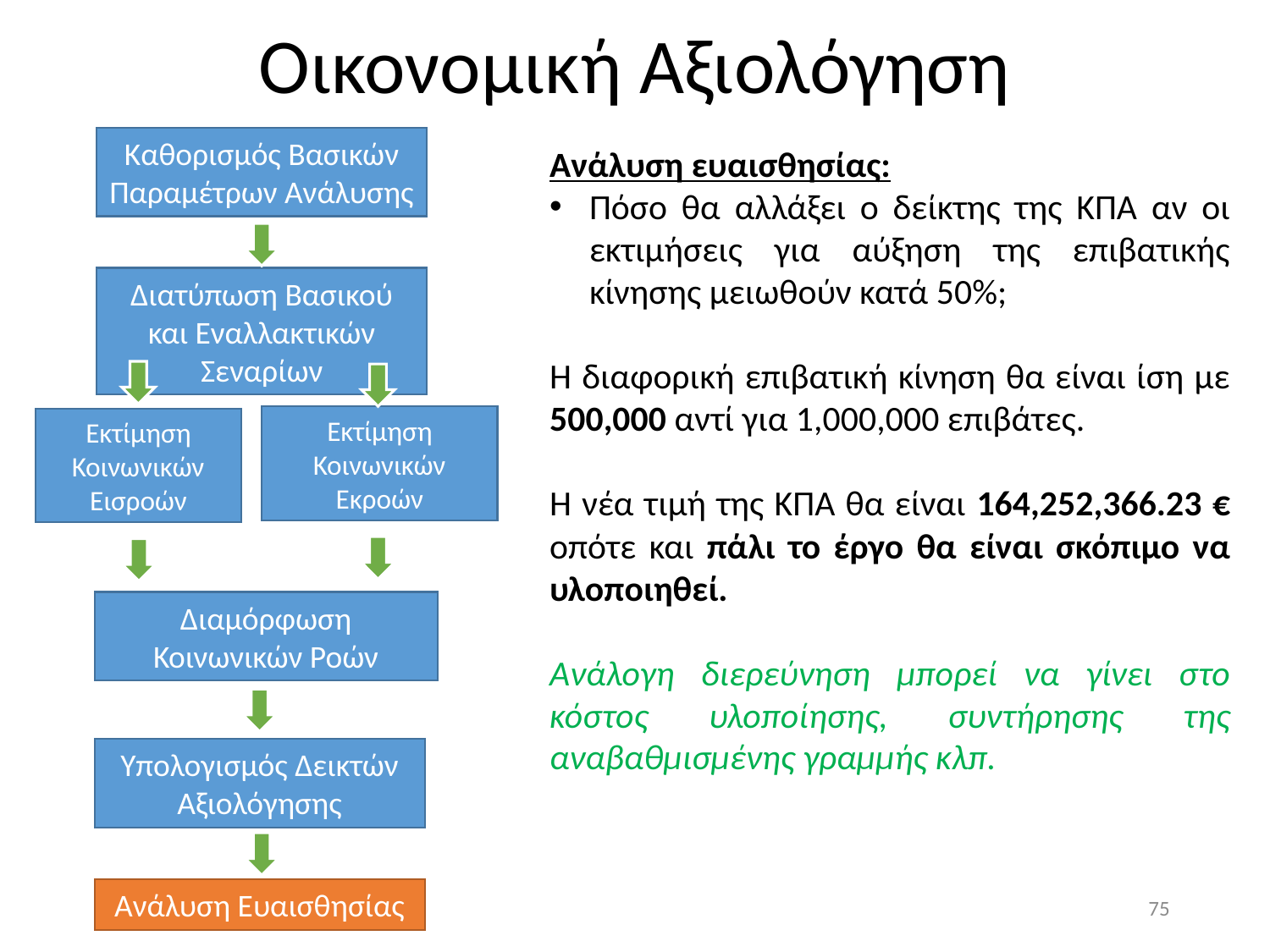

# Οικονομική Αξιολόγηση
Καθορισμός Βασικών Παραμέτρων Ανάλυσης

Διατύπωση Βασικού και Εναλλακτικών Σεναρίων

Εκτίμηση Κοινωνικών Εκροών
Εκτίμηση Κοινωνικών Εισροών

Διαμόρφωση Κοινωνικών Ροών

Υπολογισμός Δεικτών Αξιολόγησης

Ανάλυση Ευαισθησίας
Ανάλυση ευαισθησίας:
Πόσο θα αλλάξει ο δείκτης της ΚΠΑ αν οι εκτιμήσεις για αύξηση της επιβατικής κίνησης μειωθούν κατά 50%;

Η διαφορική επιβατική κίνηση θα είναι ίση με 500,000 αντί για 1,000,000 επιβάτες.

Η νέα τιμή της ΚΠΑ θα είναι 164,252,366.23 € οπότε και πάλι το έργο θα είναι σκόπιμο να υλοποιηθεί.

Ανάλογη διερεύνηση μπορεί να γίνει στο κόστος υλοποίησης, συντήρησης της αναβαθμισμένης γραμμής κλπ.
75